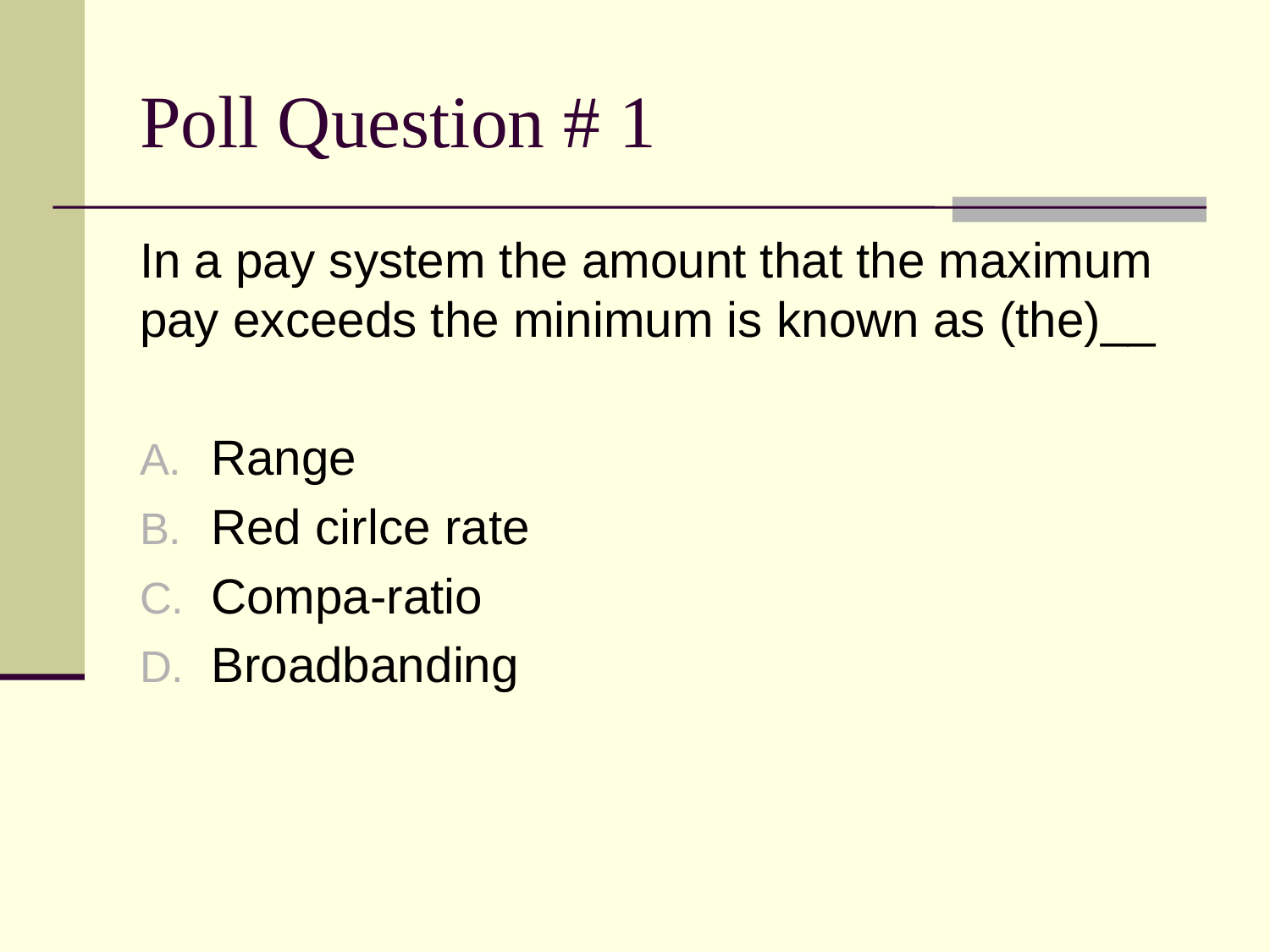

# Poll Question # 1
In a pay system the amount that the maximum pay exceeds the minimum is known as (the)__

Range
Red cirlce rate
Compa-ratio
Broadbanding